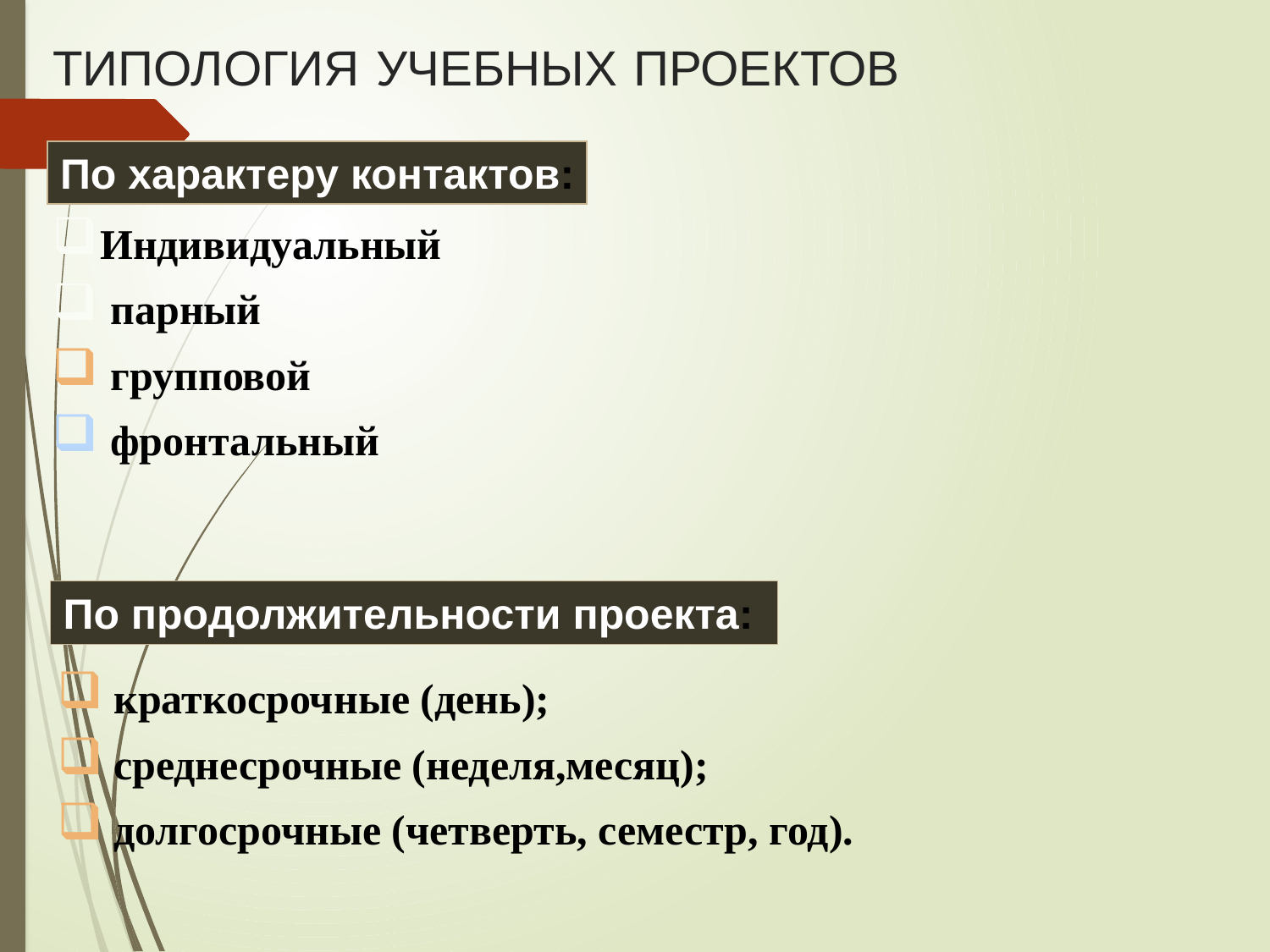

# ТИПОЛОГИЯ УЧЕБНЫХ ПРОЕКТОВ
По характеру контактов:
Индивидуальный
 парный
 групповой
 фронтальный

По продолжительности проекта:
 краткосрочные (день);
 среднесрочные (неделя,месяц);
 долгосрочные (четверть, семестр, год).